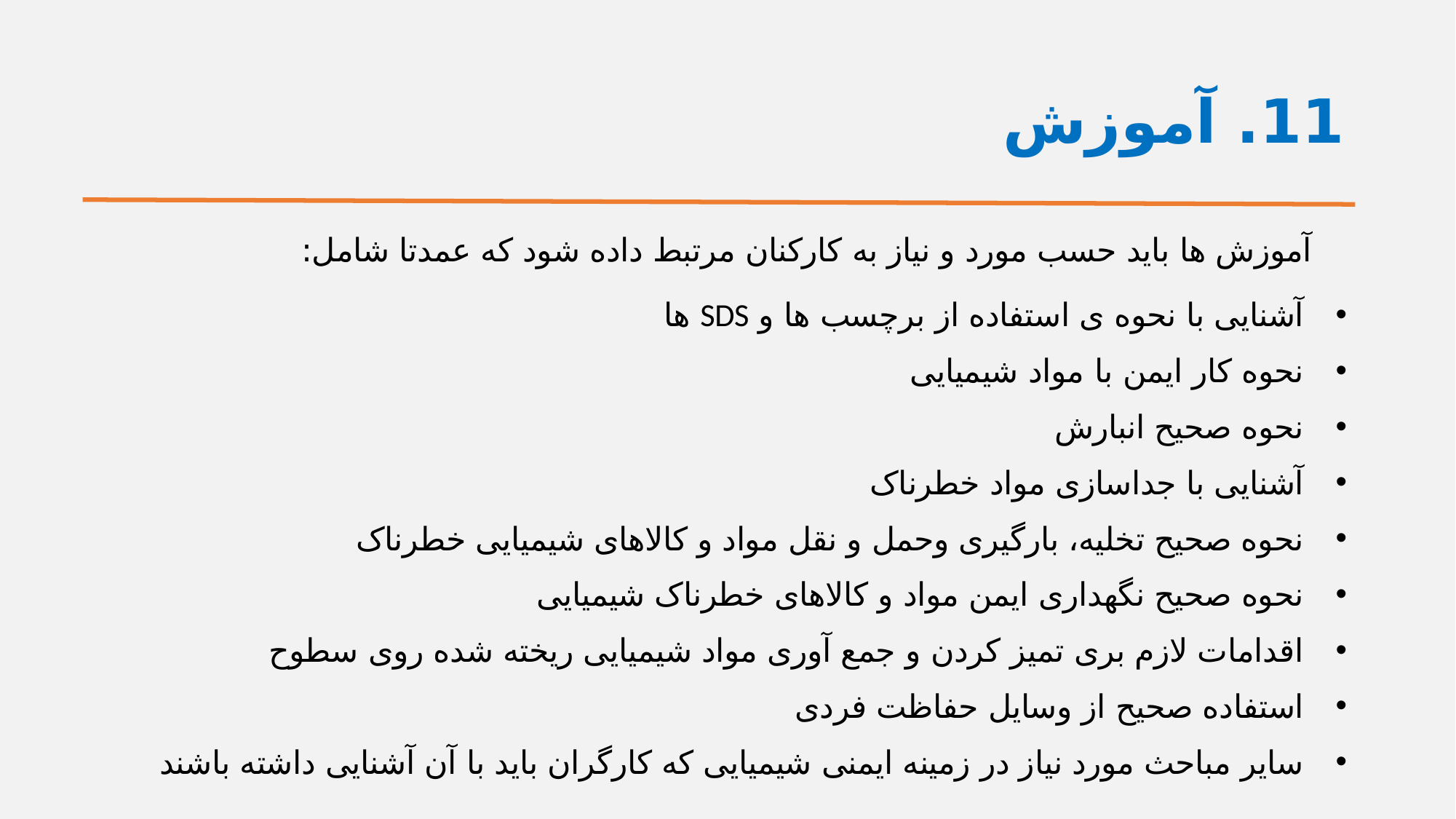

# 11. آموزش
آموزش ها باید حسب مورد و نیاز به کارکنان مرتبط داده شود که عمدتا شامل:
آشنایی با نحوه ی استفاده از برچسب ها و SDS ها
نحوه کار ایمن با مواد شیمیایی
نحوه صحیح انبارش
آشنایی با جداسازی مواد خطرناک
نحوه صحیح تخلیه، بارگیری وحمل و نقل مواد و کالاهای شیمیایی خطرناک
نحوه صحیح نگهداری ایمن مواد و کالاهای خطرناک شیمیایی
اقدامات لازم بری تمیز کردن و جمع آوری مواد شیمیایی ریخته شده روی سطوح
استفاده صحیح از وسایل حفاظت فردی
سایر مباحث مورد نیاز در زمینه ایمنی شیمیایی که کارگران باید با آن آشنایی داشته باشند